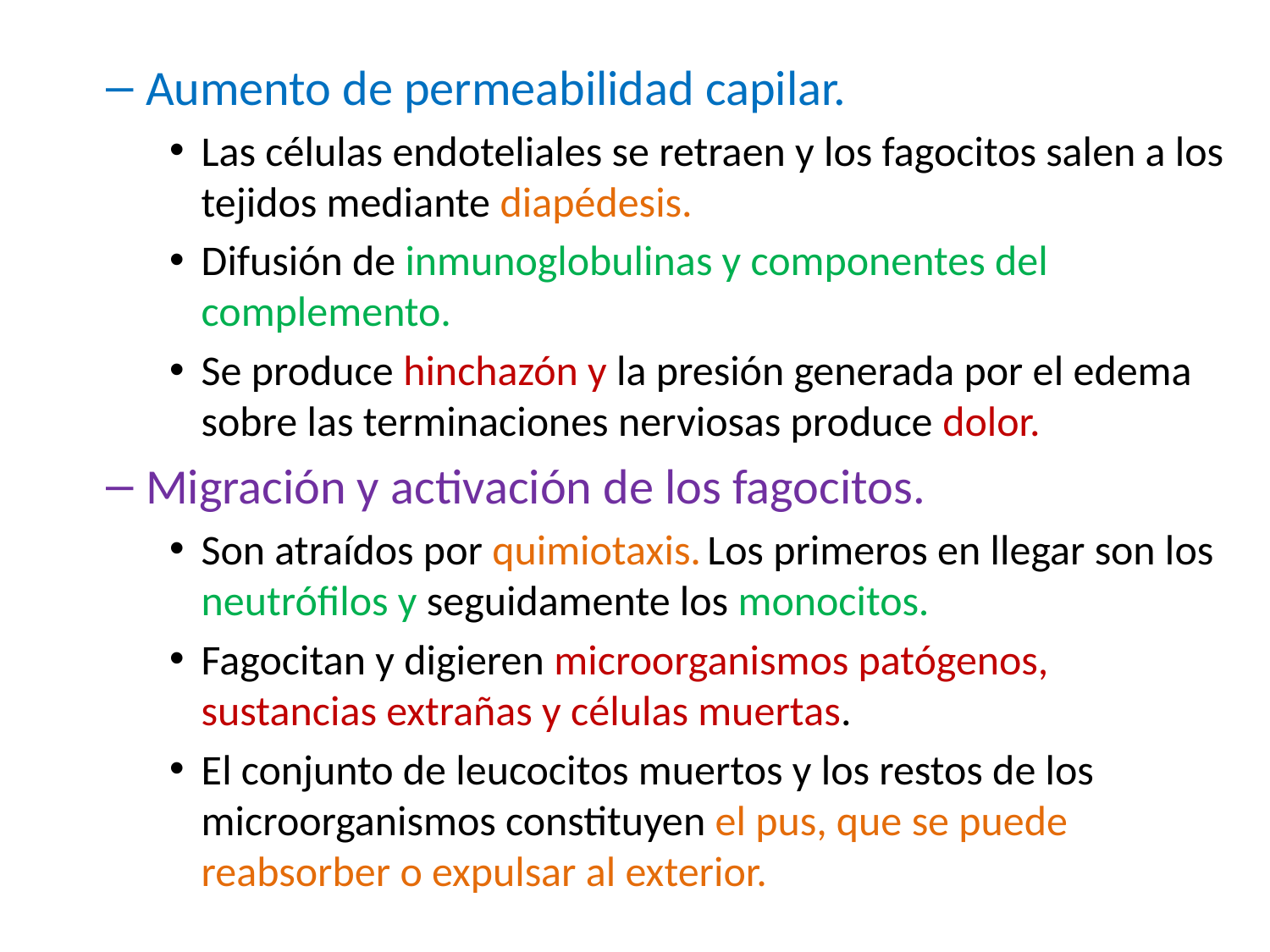

#
Aumento de permeabilidad capilar.
Las células endoteliales se retraen y los fagocitos salen a los tejidos mediante diapédesis.
Difusión de inmunoglobulinas y componentes del complemento.
Se produce hinchazón y la presión generada por el edema sobre las terminaciones nerviosas produce dolor.
Migración y activación de los fagocitos.
Son atraídos por quimiotaxis. Los primeros en llegar son los neutrófilos y seguidamente los monocitos.
Fagocitan y digieren microorganismos patógenos, sustancias extrañas y células muertas.
El conjunto de leucocitos muertos y los restos de los microorganismos constituyen el pus, que se puede reabsorber o expulsar al exterior.